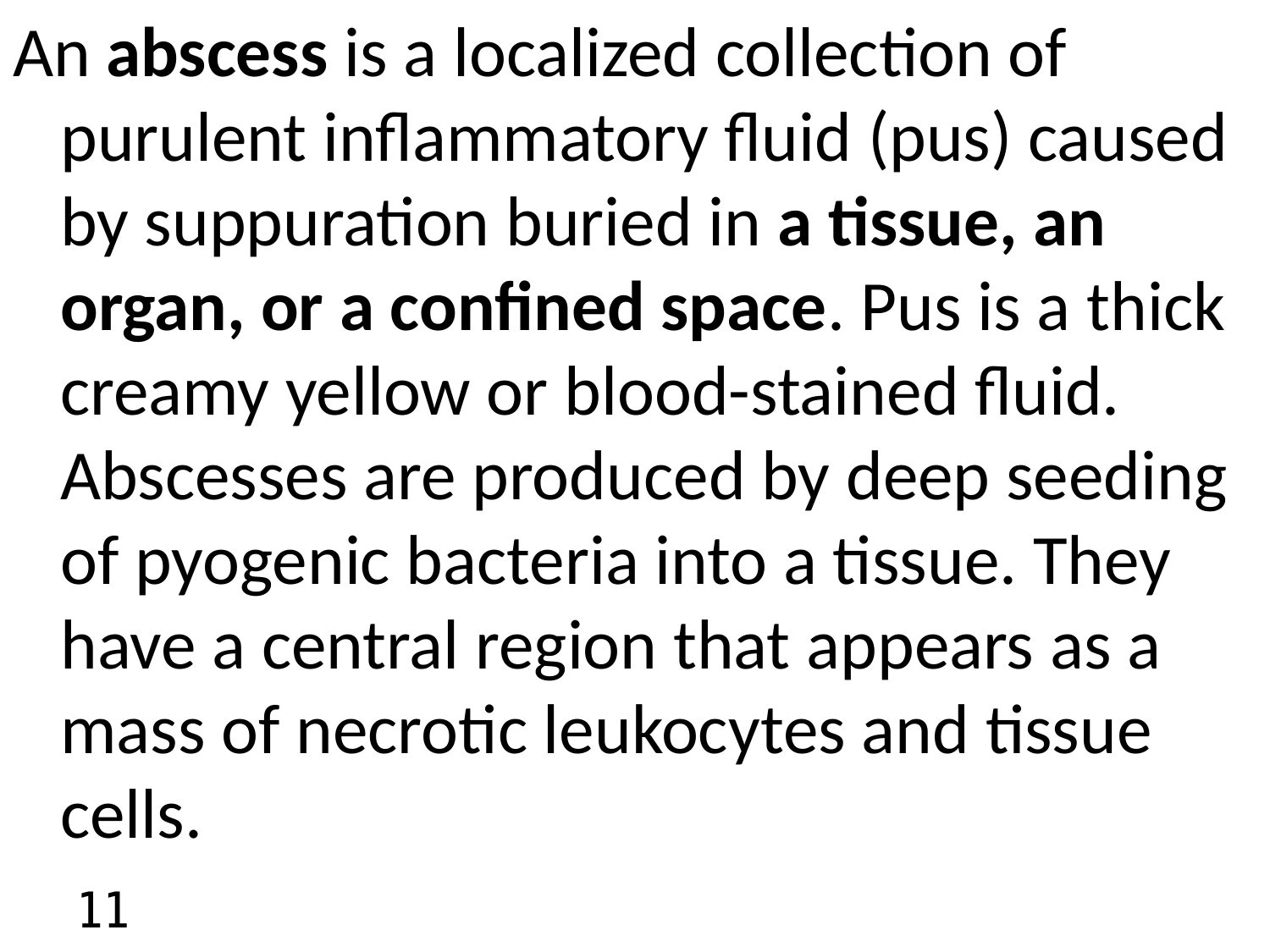

An abscess is a localized collection of purulent inflammatory fluid (pus) caused by suppuration buried in a tissue, an organ, or a confined space. Pus is a thick creamy yellow or blood-stained fluid. Abscesses are produced by deep seeding of pyogenic bacteria into a tissue. They have a central region that appears as a mass of necrotic leukocytes and tissue cells.
11